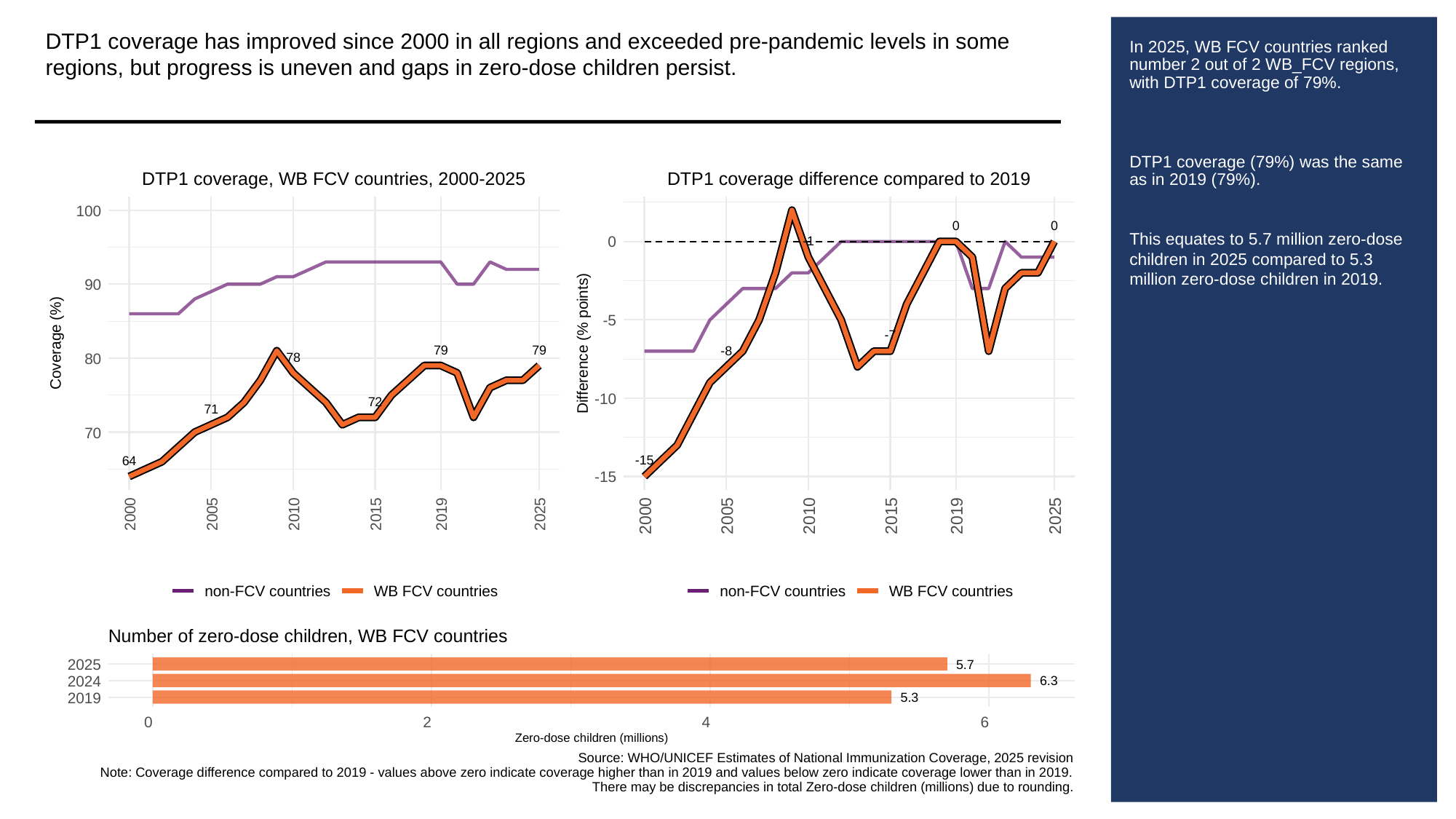

DTP1 coverage has improved since 2000 in all regions and exceeded pre-pandemic levels in some regions, but progress is uneven and gaps in zero-dose children persist.
# In 2025, WB FCV countries ranked number 2 out of 2 WB_FCV regions, with DTP1 coverage of 79%.

DTP1 coverage (79%) was the same as in 2019 (79%).

This equates to 5.7 million zero-dose children in 2025 compared to 5.3 million zero-dose children in 2019.

DTP1 coverage, WB FCV countries, 2000-2025
DTP1 coverage difference compared to 2019

100

0
0
-1
0

90

-5

-7
Coverage (%)
Difference (% points)
79
79
-8

78
80

-10

72

71
70

-15
64

-15

2000
2005
2010
2015
2019
2025
2000
2005
2010
2015
2019
2025
non-FCV countries
WB FCV countries
non-FCV countries
WB FCV countries

Number of zero-dose children, WB FCV countries

2025
5.7

2024
6.3

2019
5.3

0
2
4
6
Zero-dose children (millions)
Source: WHO/UNICEF Estimates of National Immunization Coverage, 2025 revision
Note: Coverage difference compared to 2019 - values above zero indicate coverage higher than in 2019 and values below zero indicate coverage lower than in 2019.
There may be discrepancies in total Zero-dose children (millions) due to rounding.